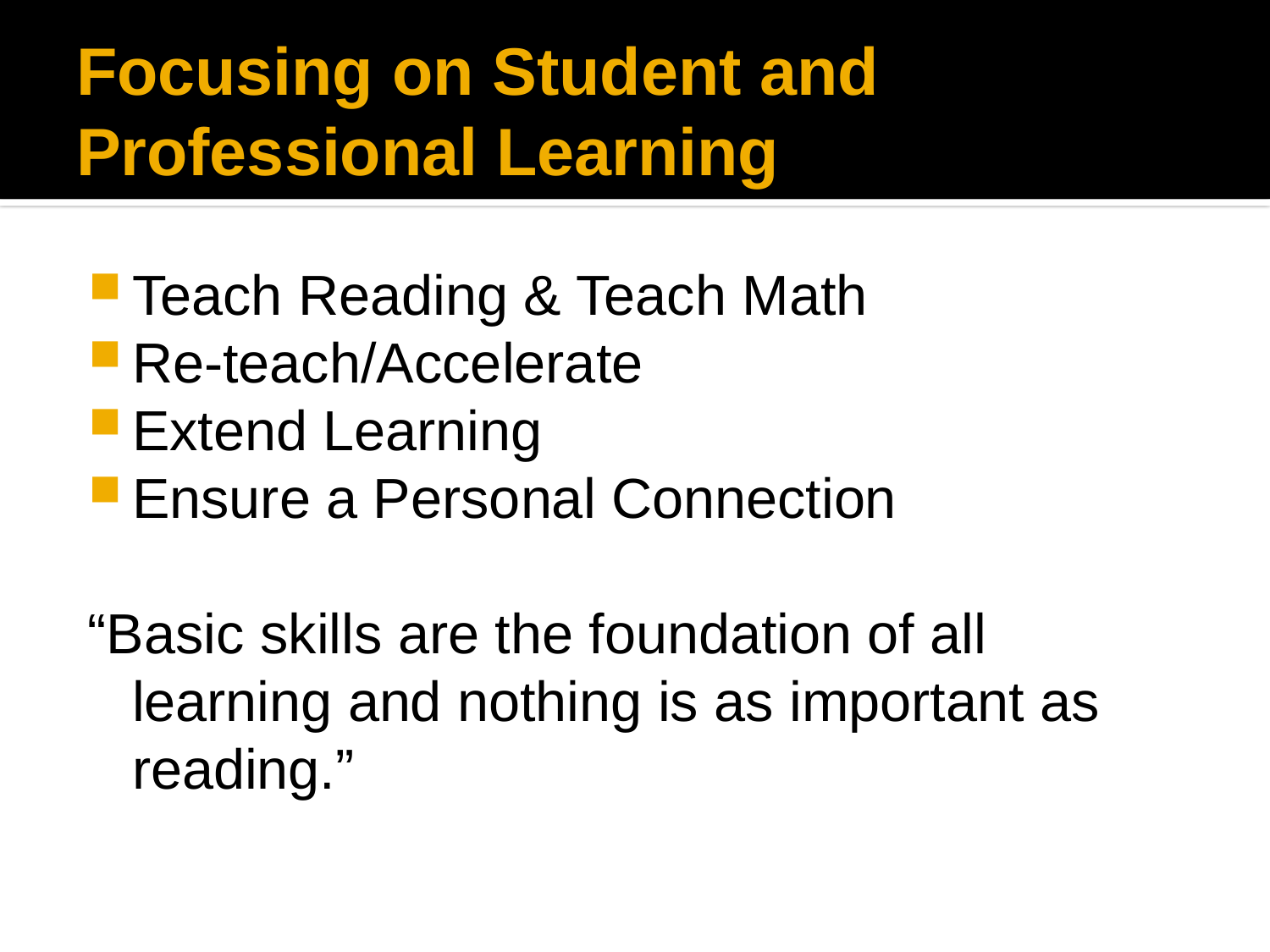

# Focusing on Student and Professional Learning
Teach Reading & Teach Math
Re-teach/Accelerate
Extend Learning
Ensure a Personal Connection

“Basic skills are the foundation of all learning and nothing is as important as reading.”